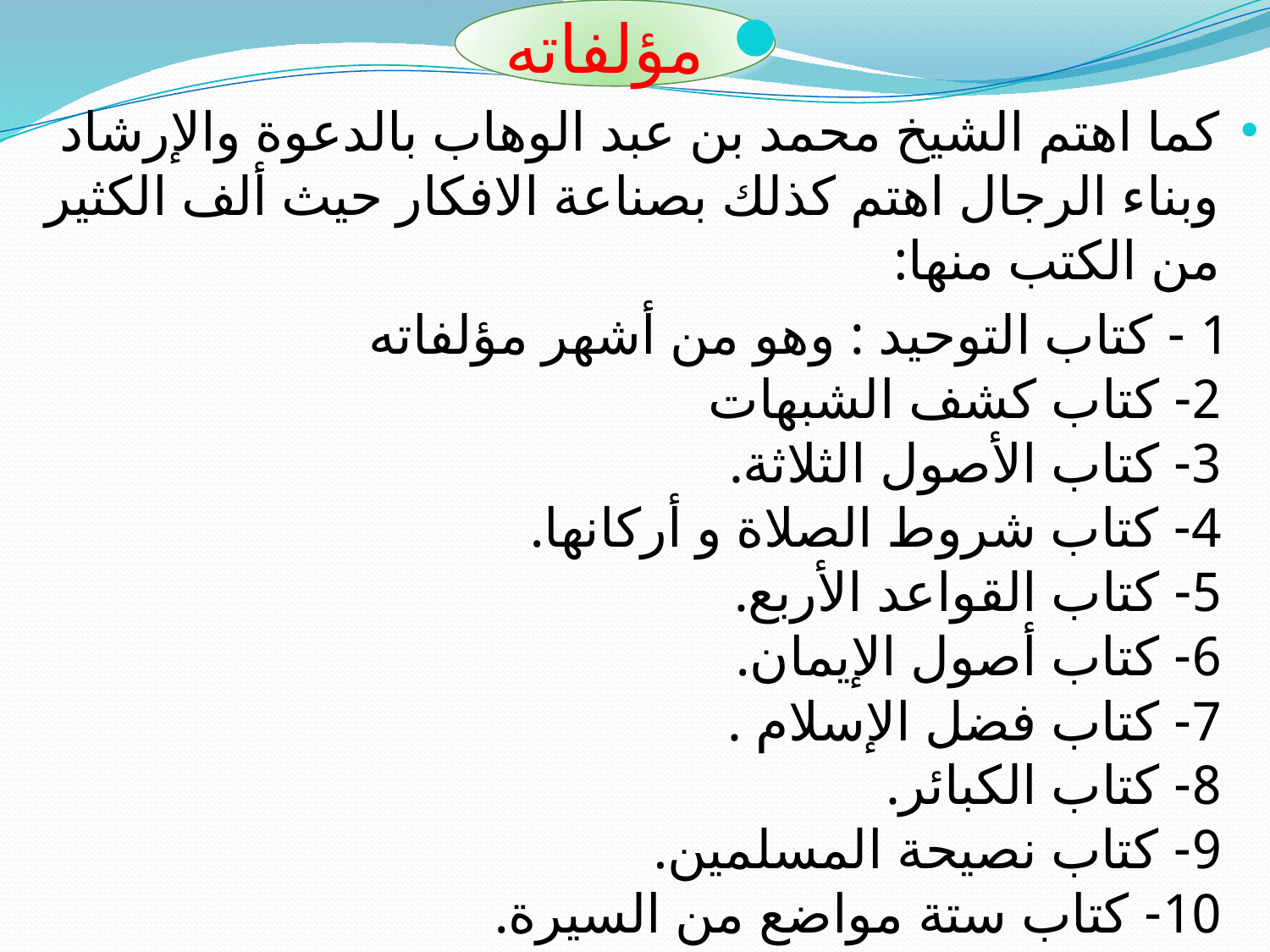

مؤلفاته
كما اهتم الشيخ محمد بن عبد الوهاب بالدعوة والإرشاد وبناء الرجال اهتم كذلك بصناعة الافكار حيث ألف الكثير من الكتب منها:
  1 - كتاب التوحيد : وهو من أشهر مؤلفاته
2- كتاب كشف الشبهات
3- كتاب الأصول الثلاثة.
4- كتاب شروط الصلاة و أركانها.
5- كتاب القواعد الأربع.
6- كتاب أصول الإيمان.
7- كتاب فضل الإسلام .
8- كتاب الكبائر.
9- كتاب نصيحة المسلمين.
10- كتاب ستة مواضع من السيرة.